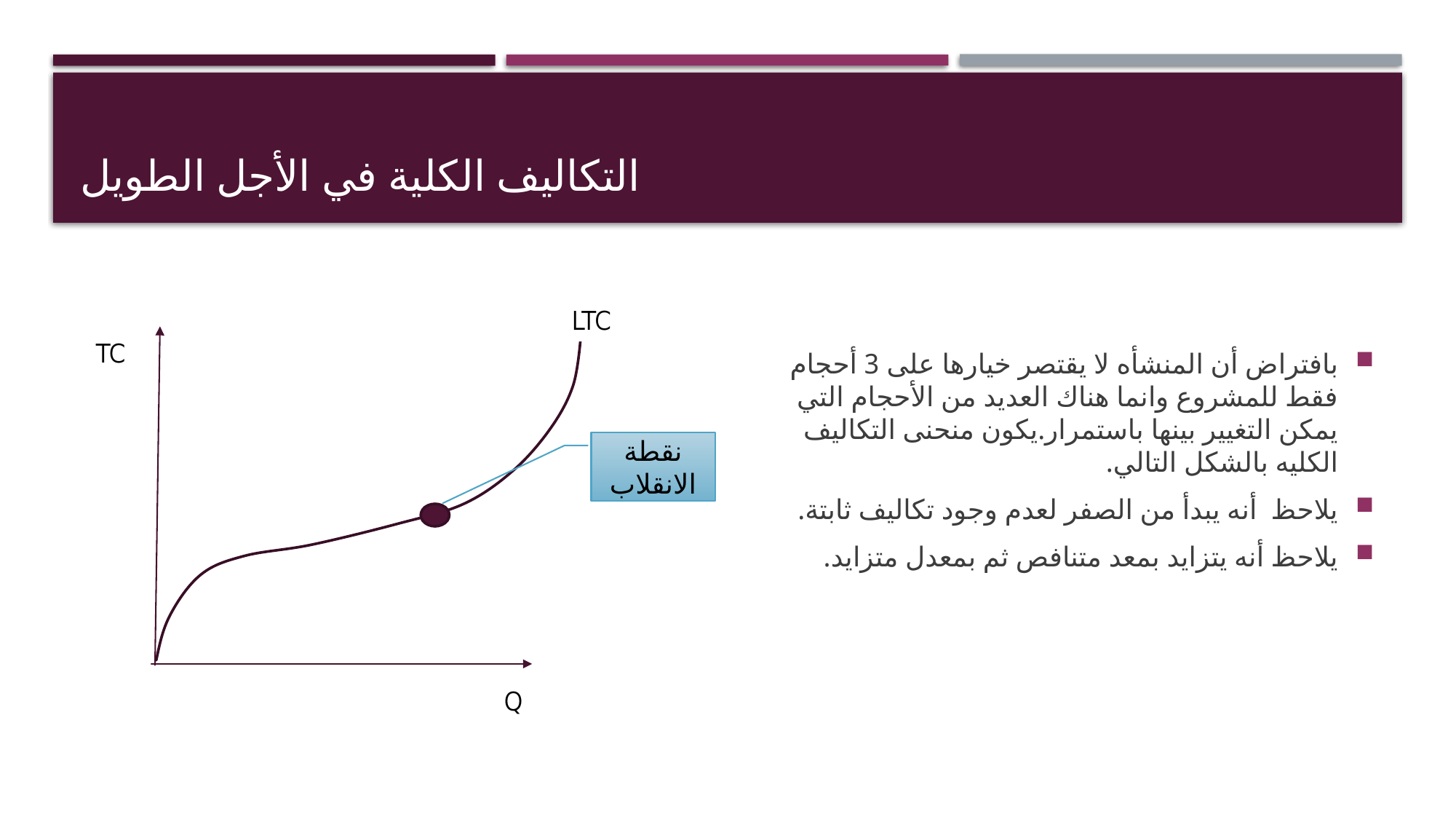

# التكاليف الكلية في الأجل الطويل
بافتراض أن المنشأه لا يقتصر خيارها على 3 أحجام فقط للمشروع وانما هناك العديد من الأحجام التي يمكن التغيير بينها باستمرار.يكون منحنى التكاليف الكليه بالشكل التالي.
يلاحظ  أنه يبدأ من الصفر لعدم وجود تكاليف ثابتة.
يلاحظ أنه يتزايد بمعد متنافص ثم بمعدل متزايد.

LTC
TC

نقطة الانقلاب

Q